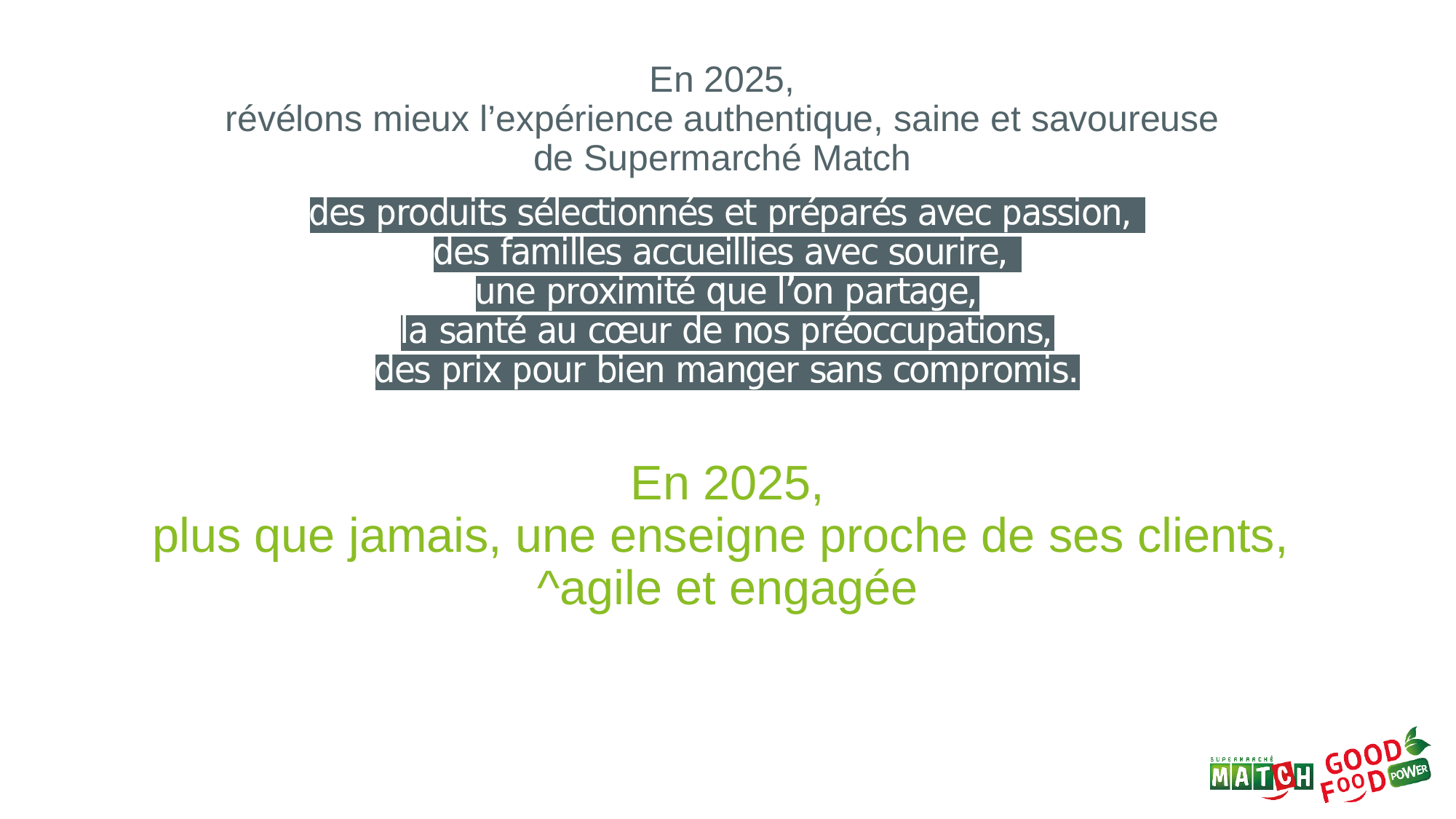

En 2025,
révélons mieux l’expérience authentique, saine et savoureuse
de Supermarché Match
des produits sélectionnés et préparés avec passion,
des familles accueillies avec sourire,
une proximité que l’on partage,
la santé au cœur de nos préoccupations,
des prix pour bien manger sans compromis.
En 2025,
plus que jamais, une enseigne proche de ses clients,
^agile et engagée